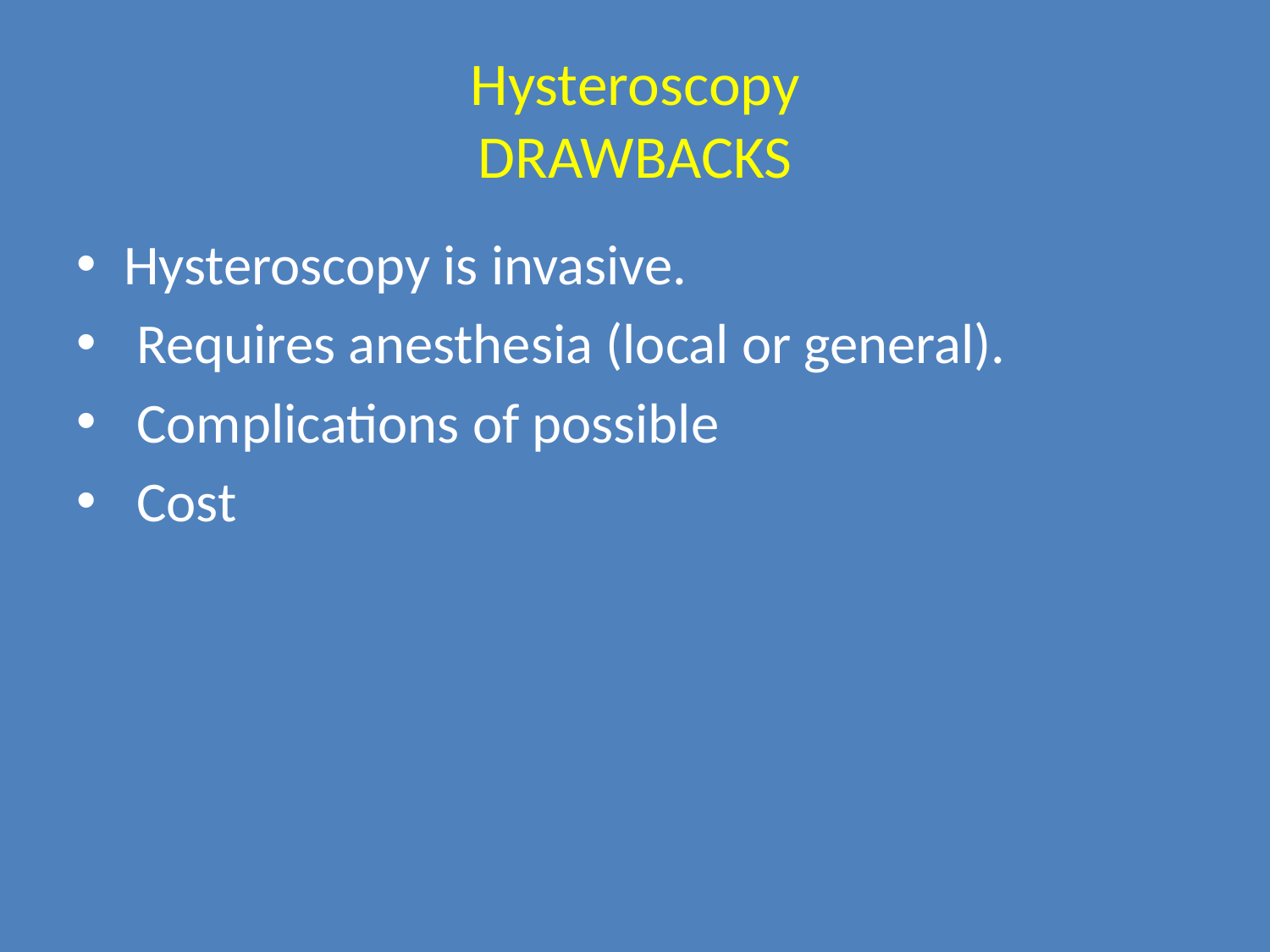

# Hysteroscopy DRAWBACKS
Hysteroscopy is invasive.
 Requires anesthesia (local or general).
 Complications of possible
 Cost